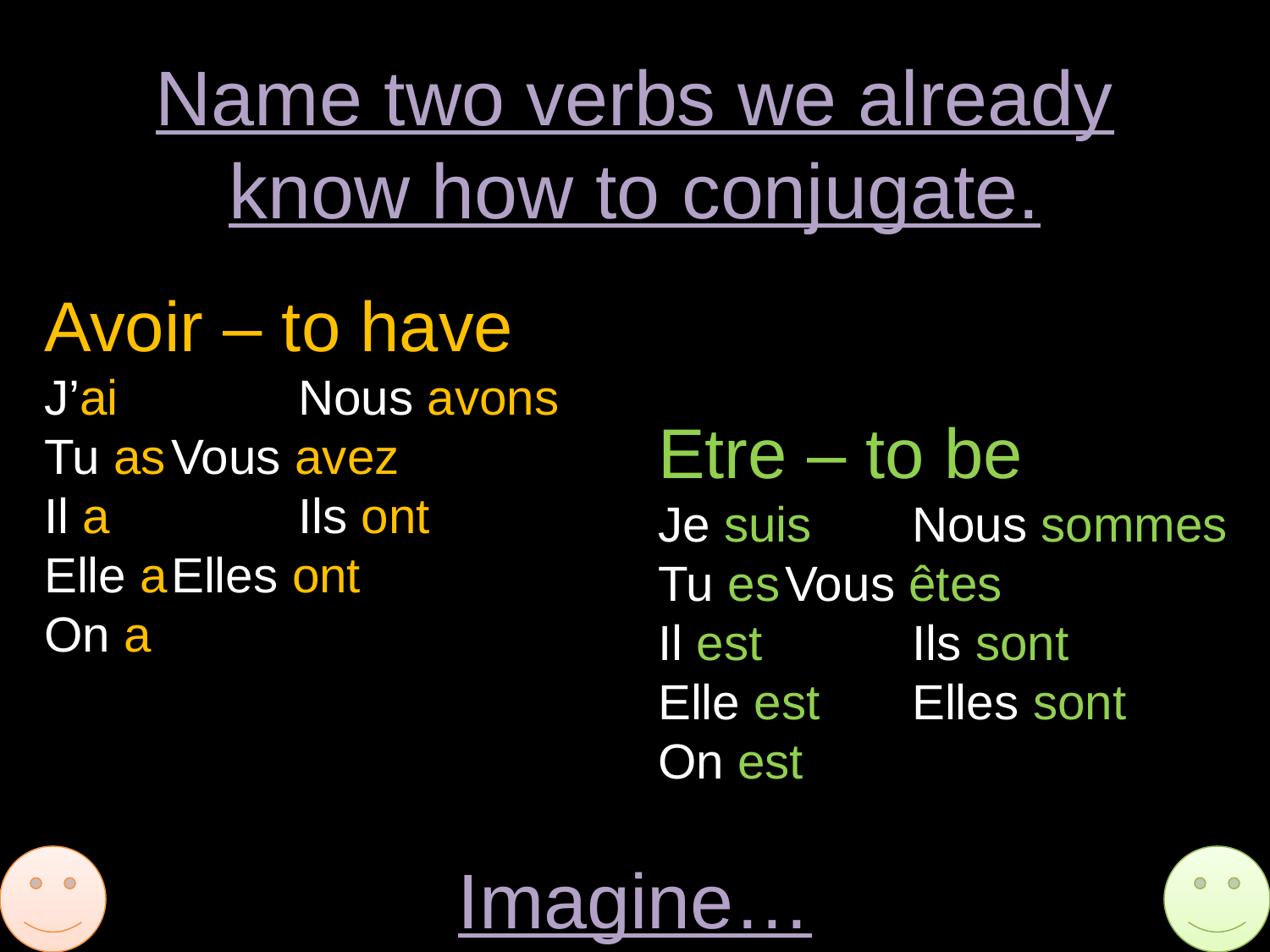

Name two verbs we already know how to conjugate.
Avoir – to have
J’ai		Nous avons
Tu as	Vous avez
Il a		Ils ont
Elle a	Elles ont
On a
Etre – to be
Je suis	Nous sommes
Tu es	Vous êtes
Il est		Ils sont
Elle est	Elles sont
On est
Imagine…